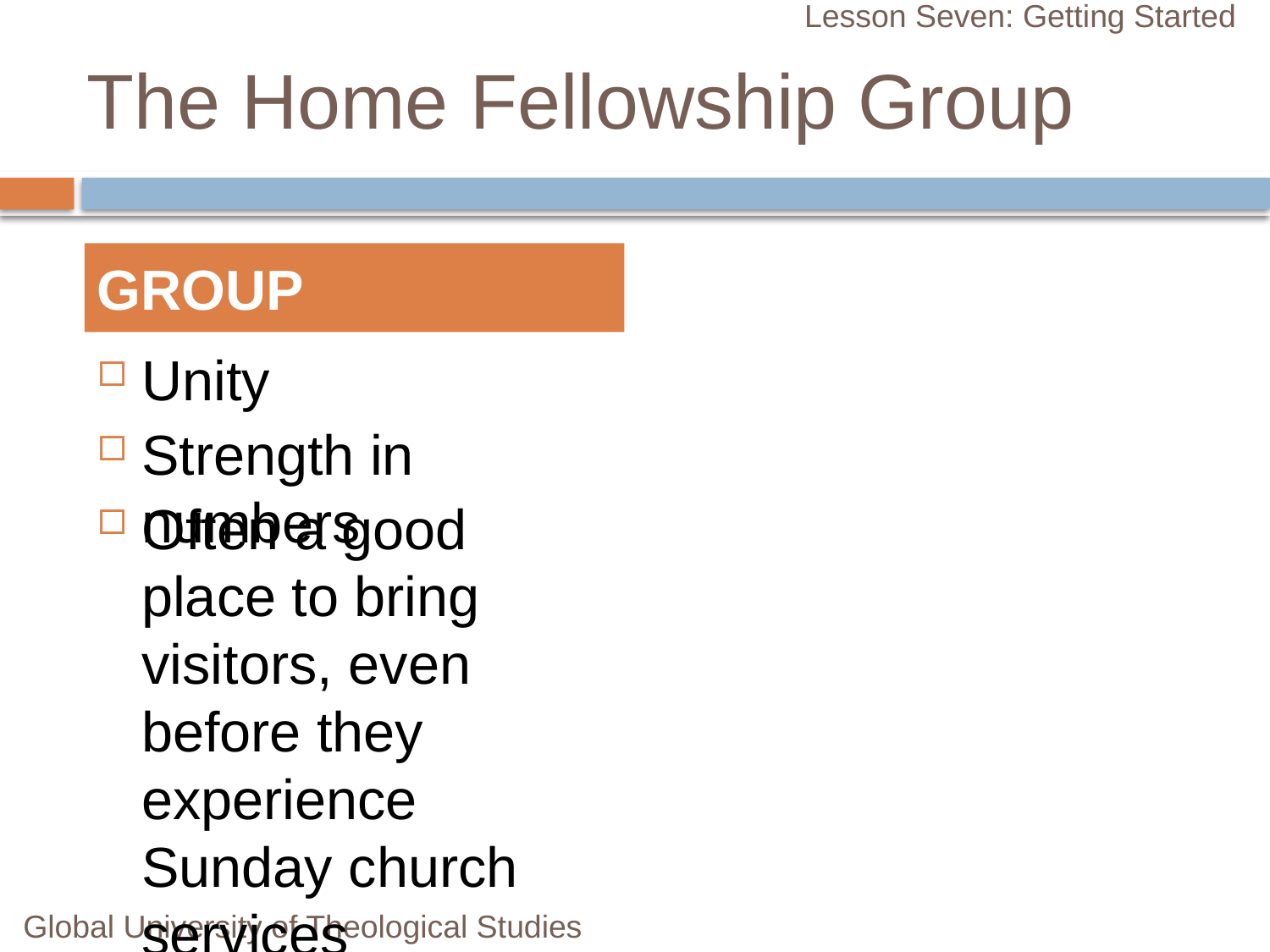

Lesson Seven: Getting Started
# The Home Fellowship Group
GROUP
Unity
Strength in numbers
Often a good place to bring visitors, even before they experience Sunday church services
Global University of Theological Studies